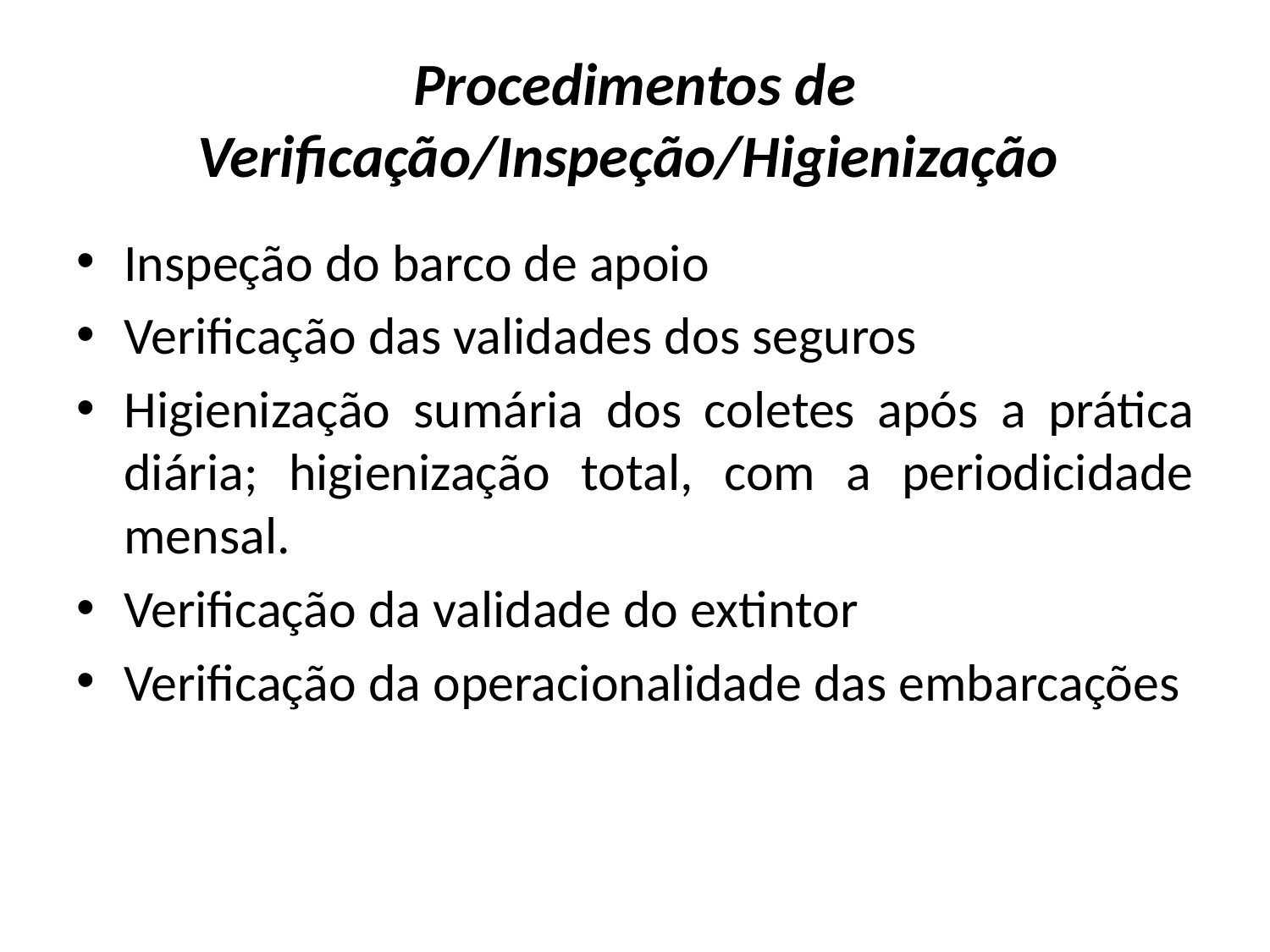

# Procedimentos de Verificação/Inspeção/Higienização
Inspeção do barco de apoio
Verificação das validades dos seguros
Higienização sumária dos coletes após a prática diária; higienização total, com a periodicidade mensal.
Verificação da validade do extintor
Verificação da operacionalidade das embarcações